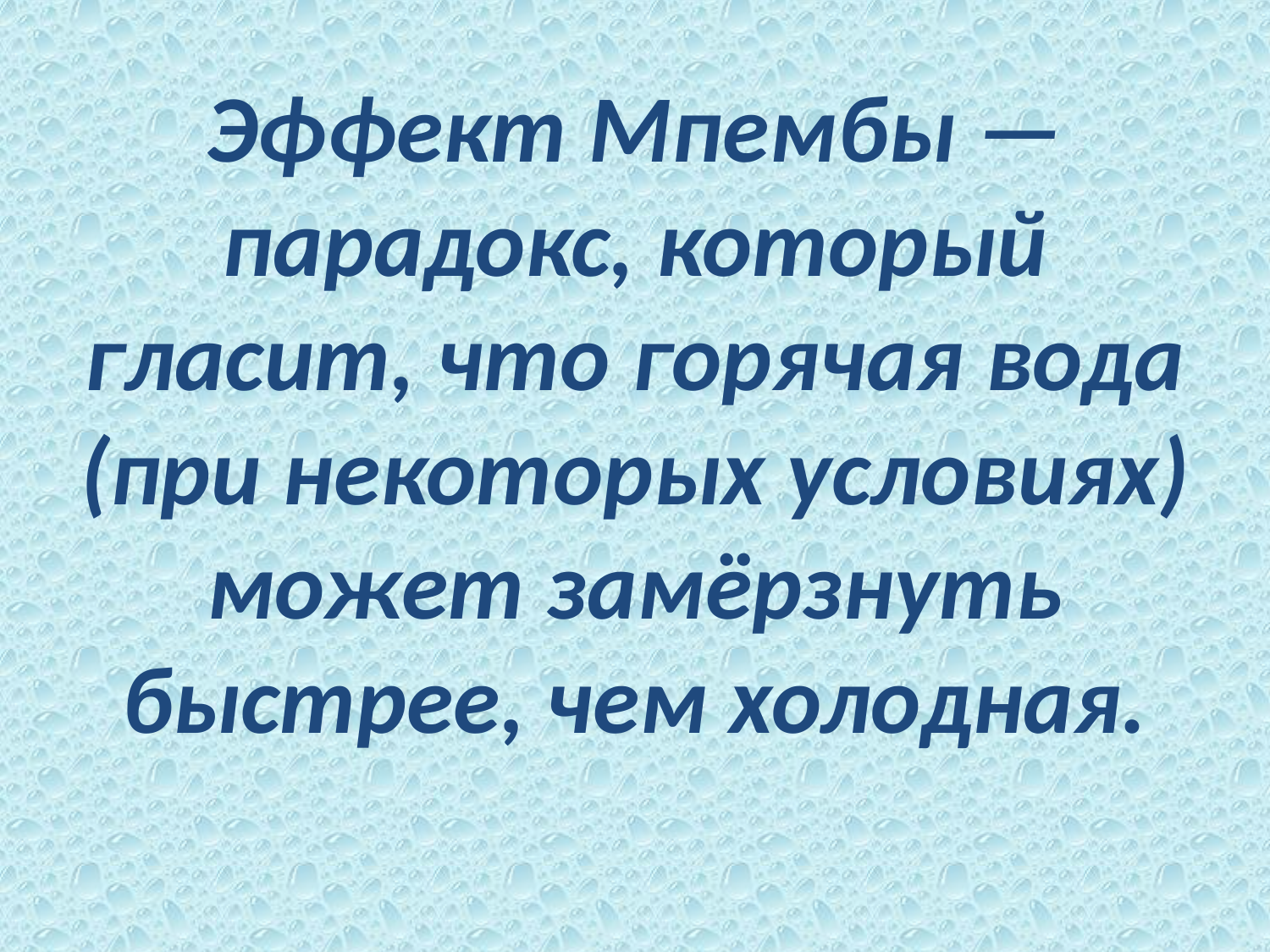

# Эффект Мпембы — парадокс, который гласит, что горячая вода (при некоторых условиях) может замёрзнуть быстрее, чем холодная.